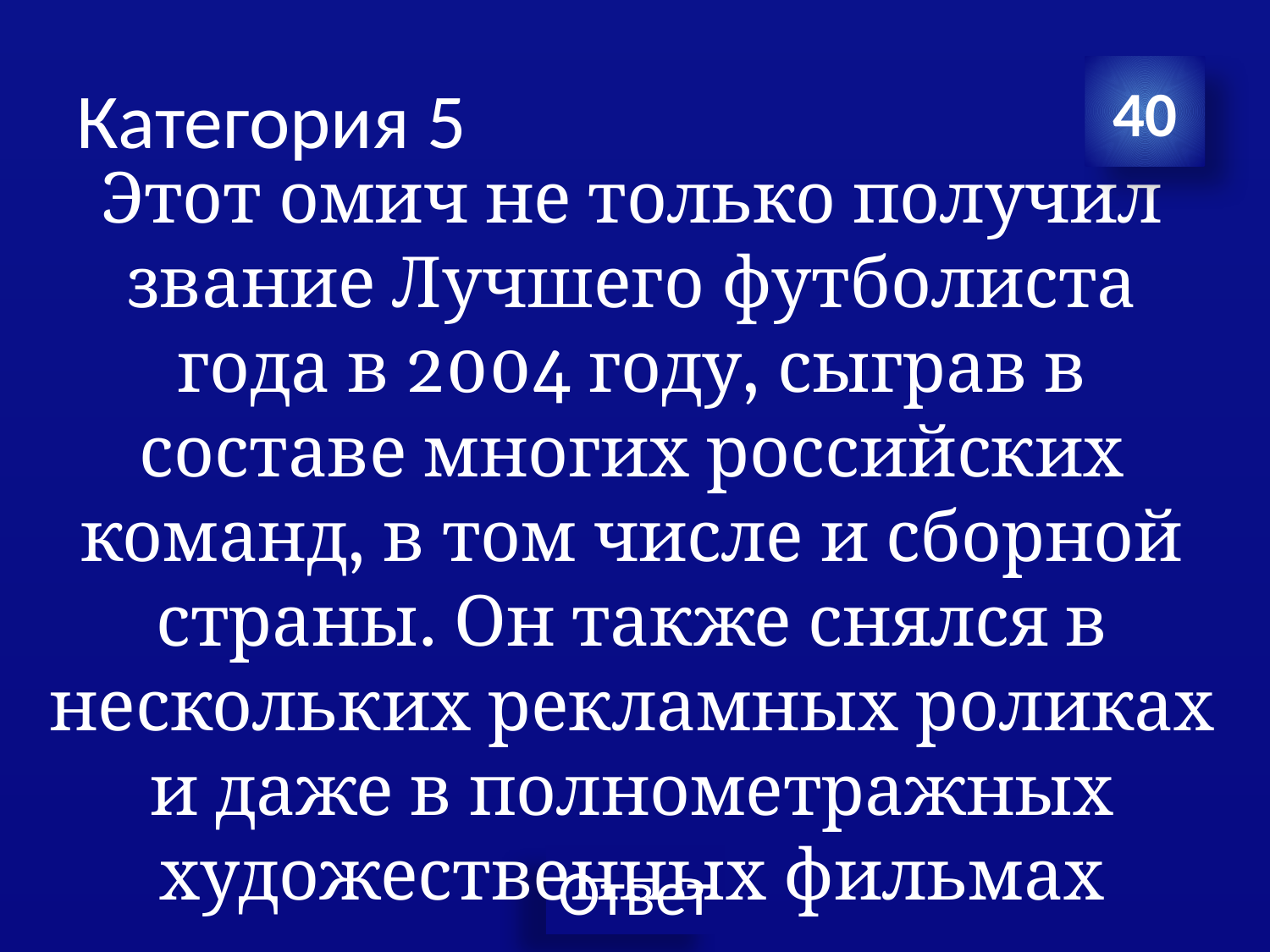

# Категория 5
40
Этот омич не только получил звание Лучшего футболиста года в 2004 году, сыграв в составе многих российских команд, в том числе и сборной страны. Он также снялся в нескольких рекламных роликах и даже в полнометражных художественных фильмах